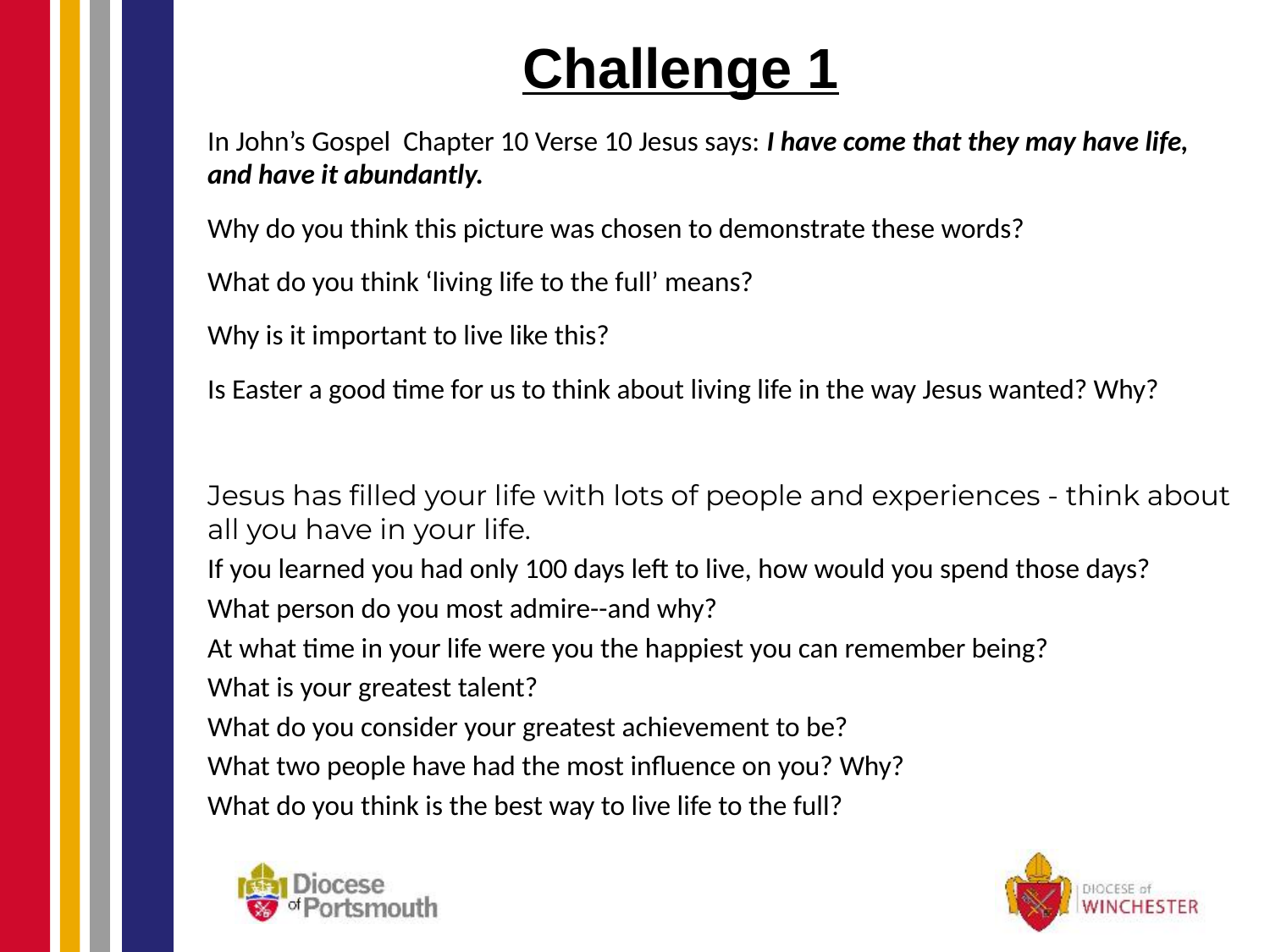

# Challenge 1
In John’s Gospel  Chapter 10 Verse 10 Jesus says: I have come that they may have life, and have it abundantly.
Why do you think this picture was chosen to demonstrate these words?
What do you think ‘living life to the full’ means?
Why is it important to live like this?
Is Easter a good time for us to think about living life in the way Jesus wanted? Why?

Jesus has filled your life with lots of people and experiences - think about all you have in your life.
If you learned you had only 100 days left to live, how would you spend those days?
What person do you most admire--and why?
At what time in your life were you the happiest you can remember being?
What is your greatest talent?
What do you consider your greatest achievement to be?
What two people have had the most influence on you? Why?
What do you think is the best way to live life to the full?